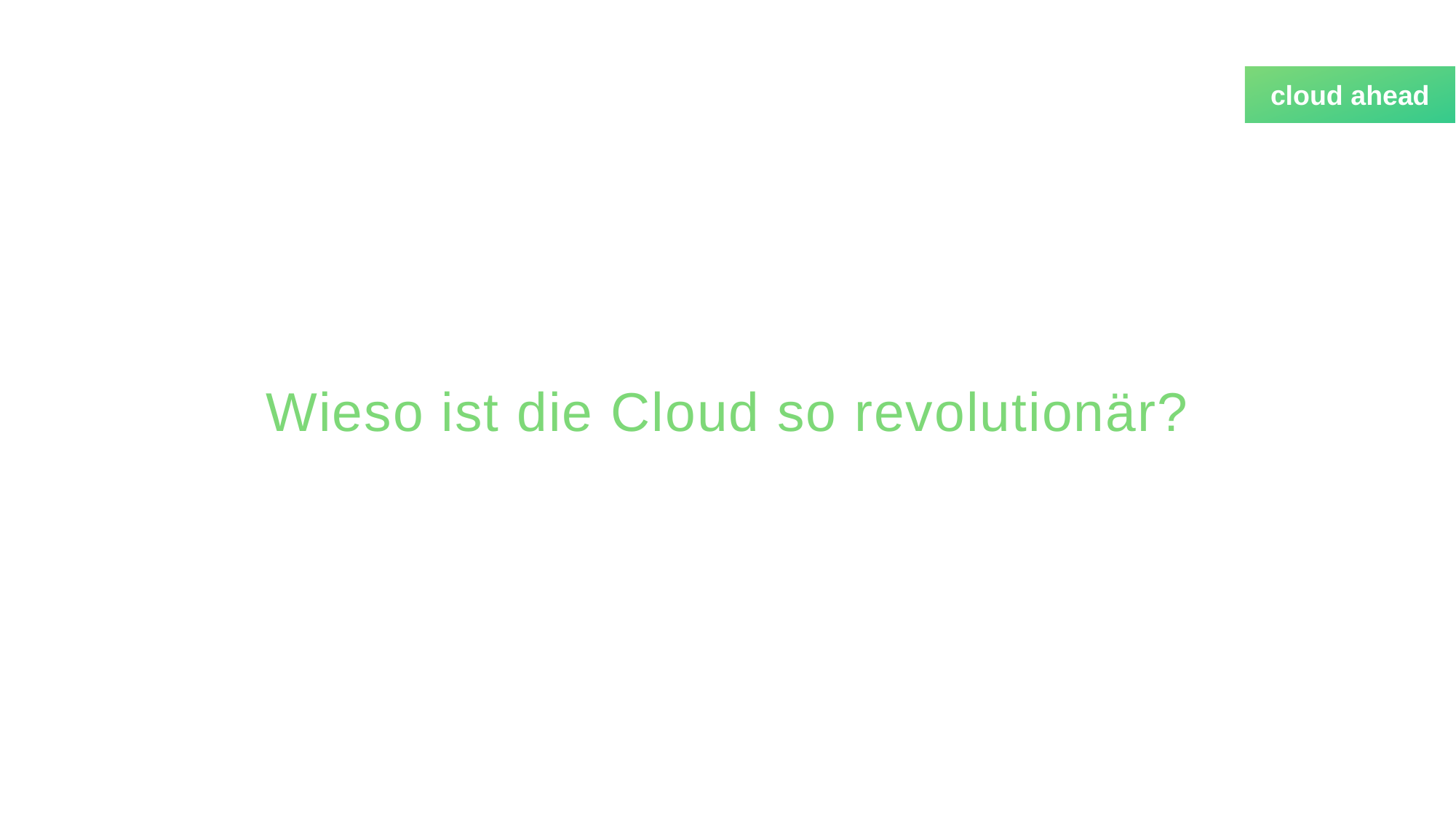

# Wieso ist die Cloud so revolutionär?